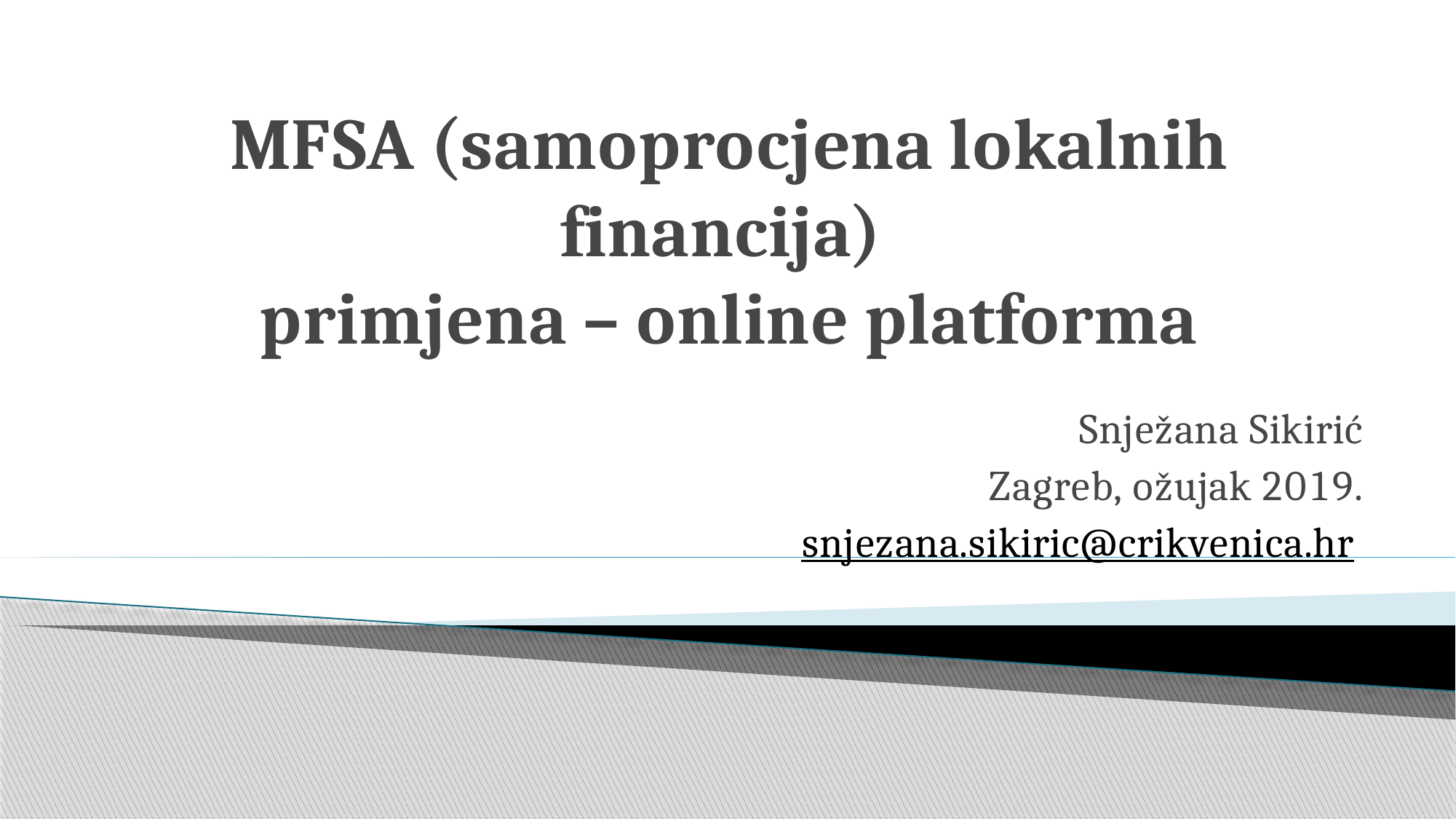

# MFSA (samoprocjena lokalnih financija) primjena – online platforma
Snježana Sikirić
Zagreb, ožujak 2019.
snjezana.sikiric@crikvenica.hr